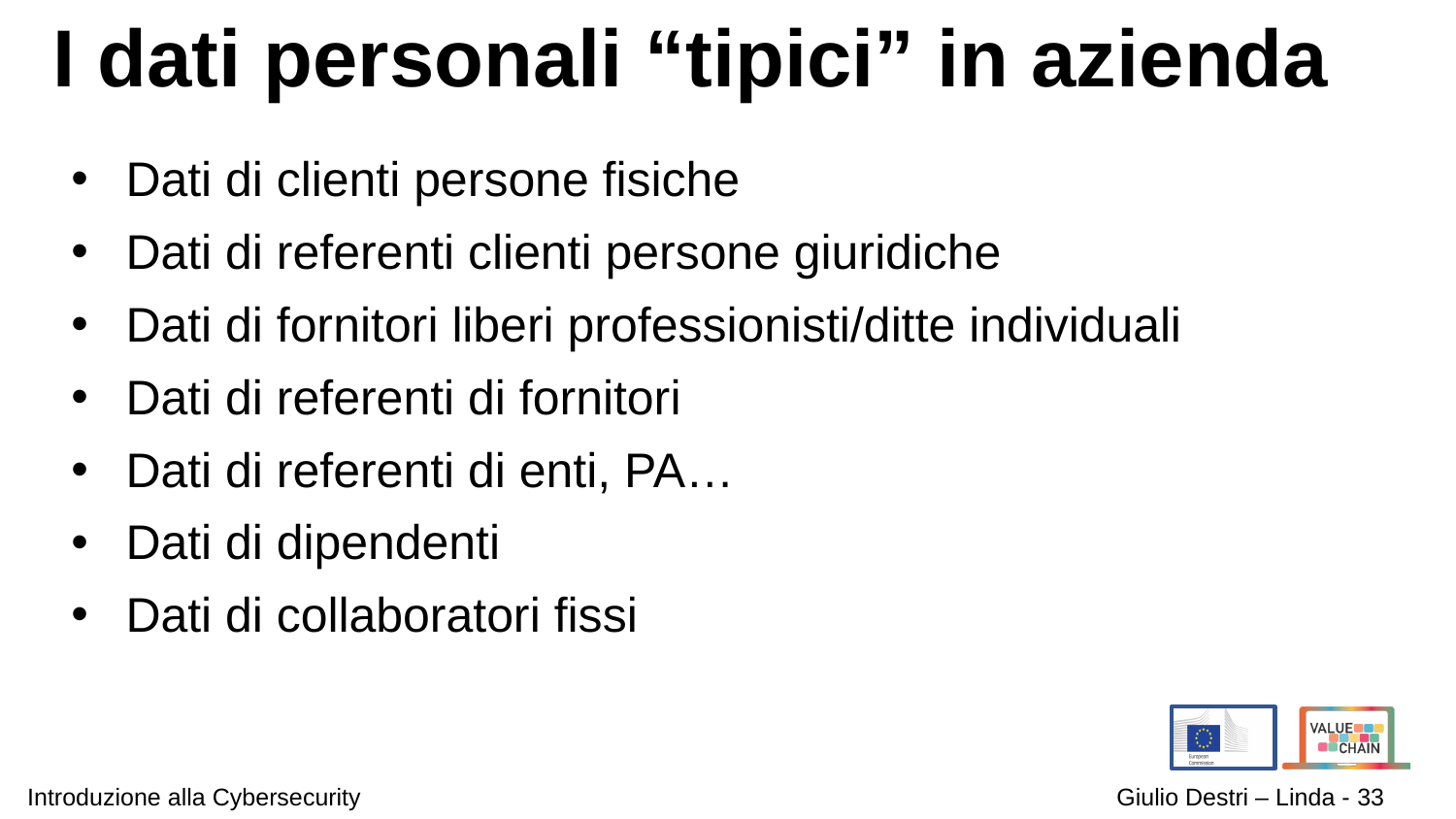

# I dati personali “tipici” in azienda
Dati di clienti persone fisiche
Dati di referenti clienti persone giuridiche
Dati di fornitori liberi professionisti/ditte individuali
Dati di referenti di fornitori
Dati di referenti di enti, PA…
Dati di dipendenti
Dati di collaboratori fissi